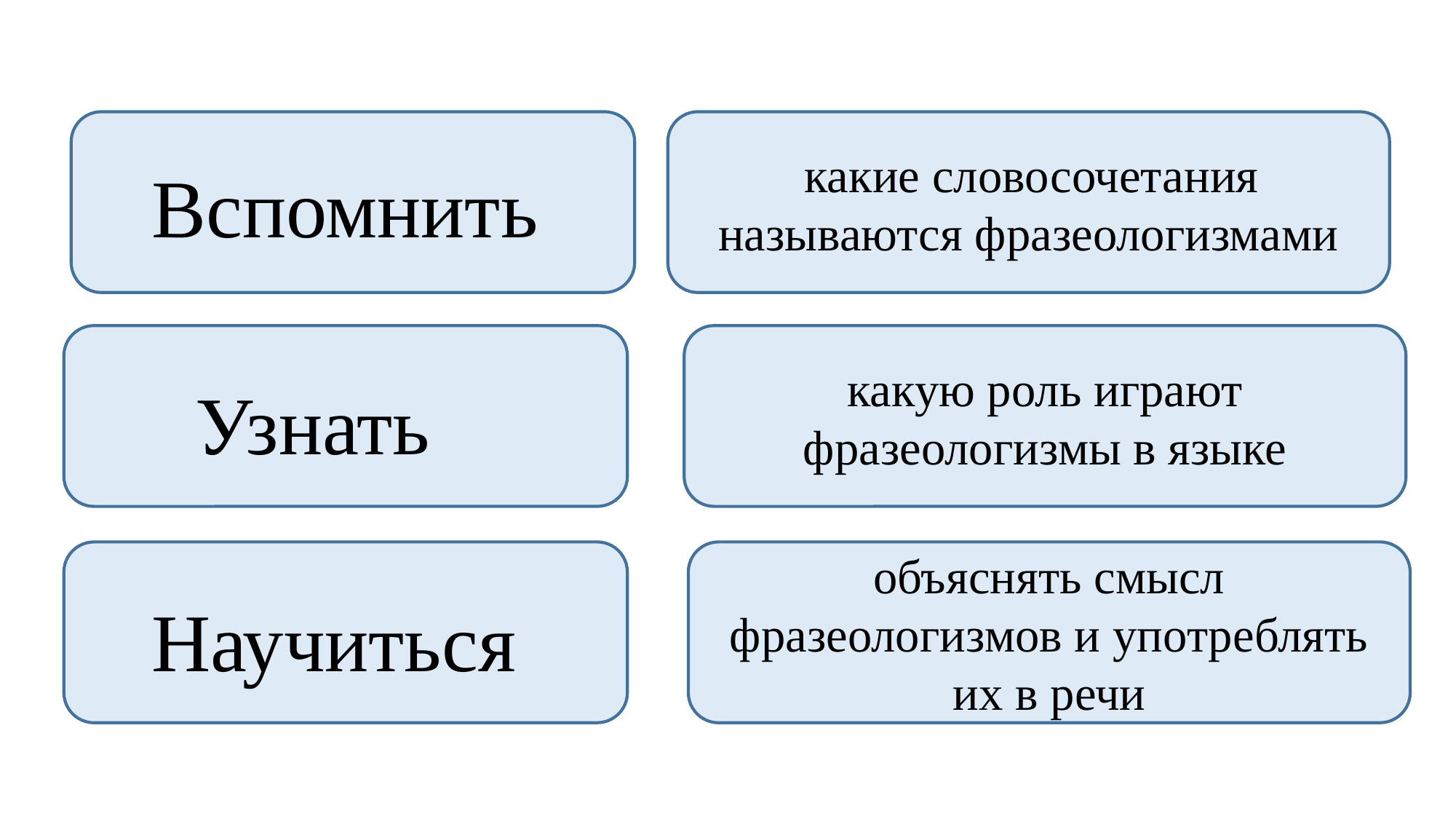

какие словосочетания называются фразеологизмами
Вспомнить

какую роль играют фразеологизмы в языке
 Узнать

объяснять смысл фразеологизмов и употреблять их в речи
Научиться